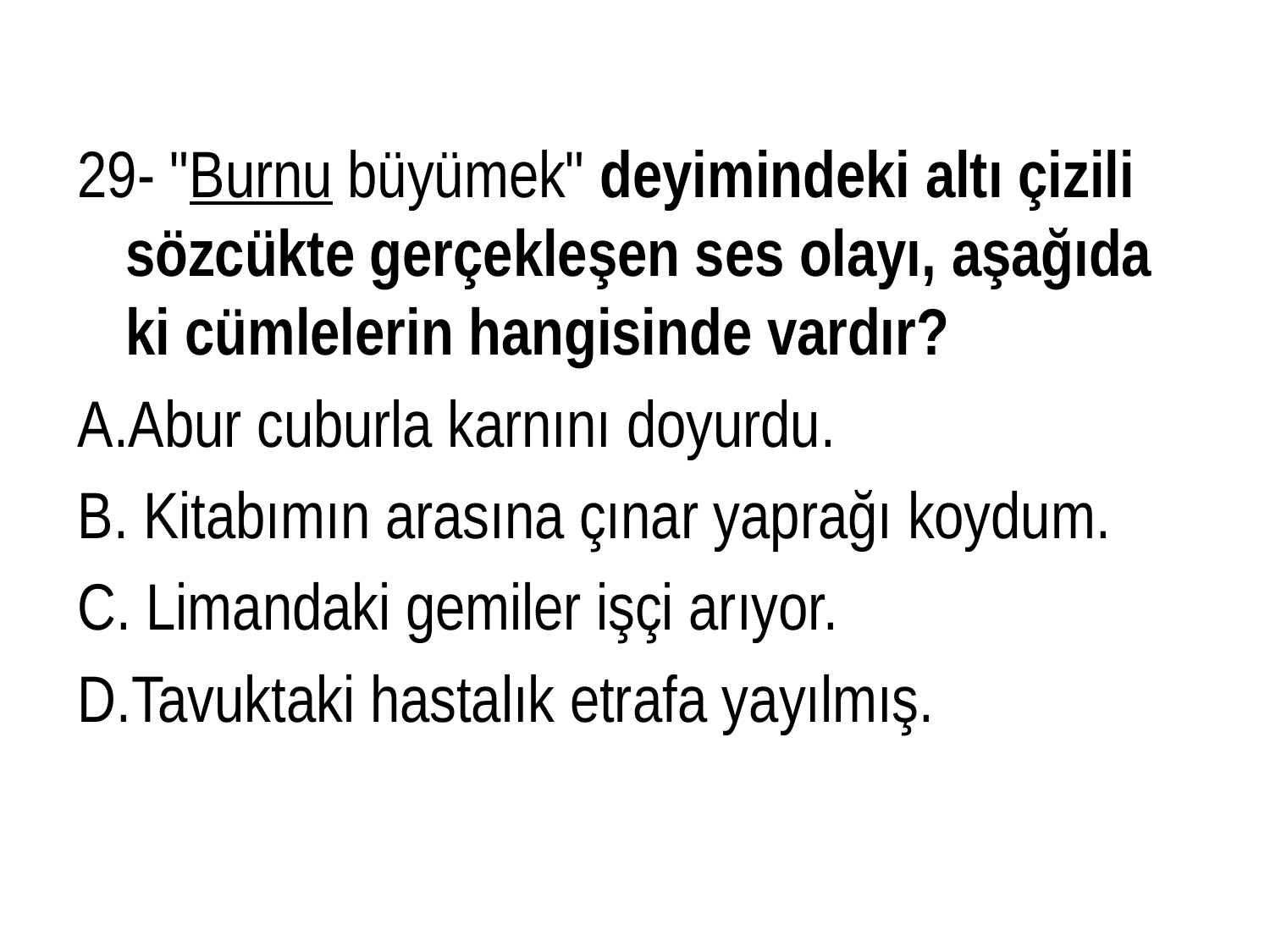

29- "Burnu büyümek" deyimindeki altı çizili sözcükte gerçekleşen ses olayı, aşağıda­ki cümlelerin hangisinde vardır?
A.Abur cuburla karnını doyurdu.
B. Kitabımın arasına çınar yaprağı koydum.
C. Limandaki gemiler işçi arıyor.
D.Tavuktaki hastalık etrafa yayılmış.